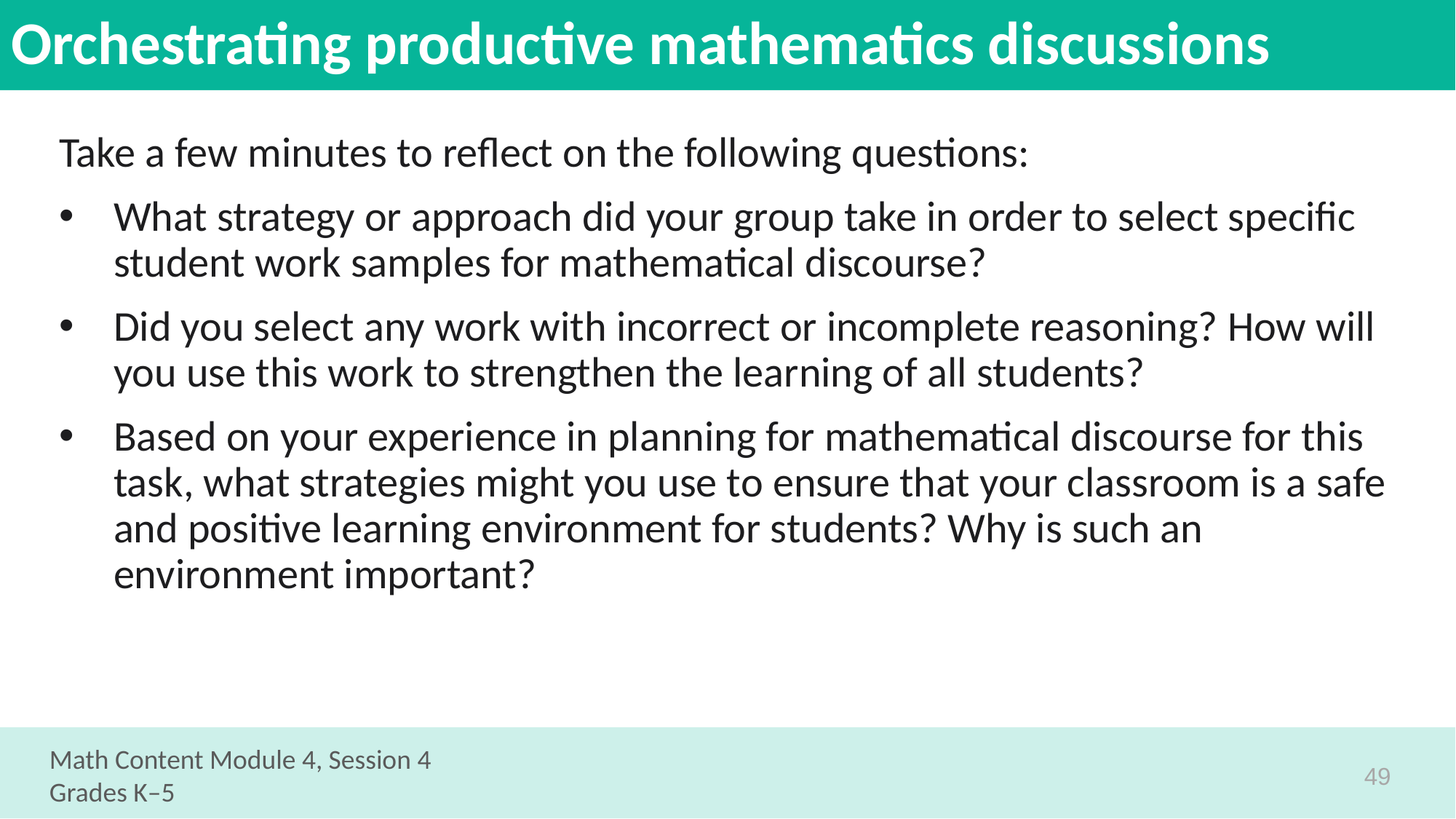

# Orchestrating productive mathematics discussions
Take a few minutes to reflect on the following questions:
What strategy or approach did your group take in order to select specific student work samples for mathematical discourse?
Did you select any work with incorrect or incomplete reasoning? How will you use this work to strengthen the learning of all students?
Based on your experience in planning for mathematical discourse for this task, what strategies might you use to ensure that your classroom is a safe and positive learning environment for students? Why is such an environment important?

Math Content Module 4, Session 4
Grades K–5
49